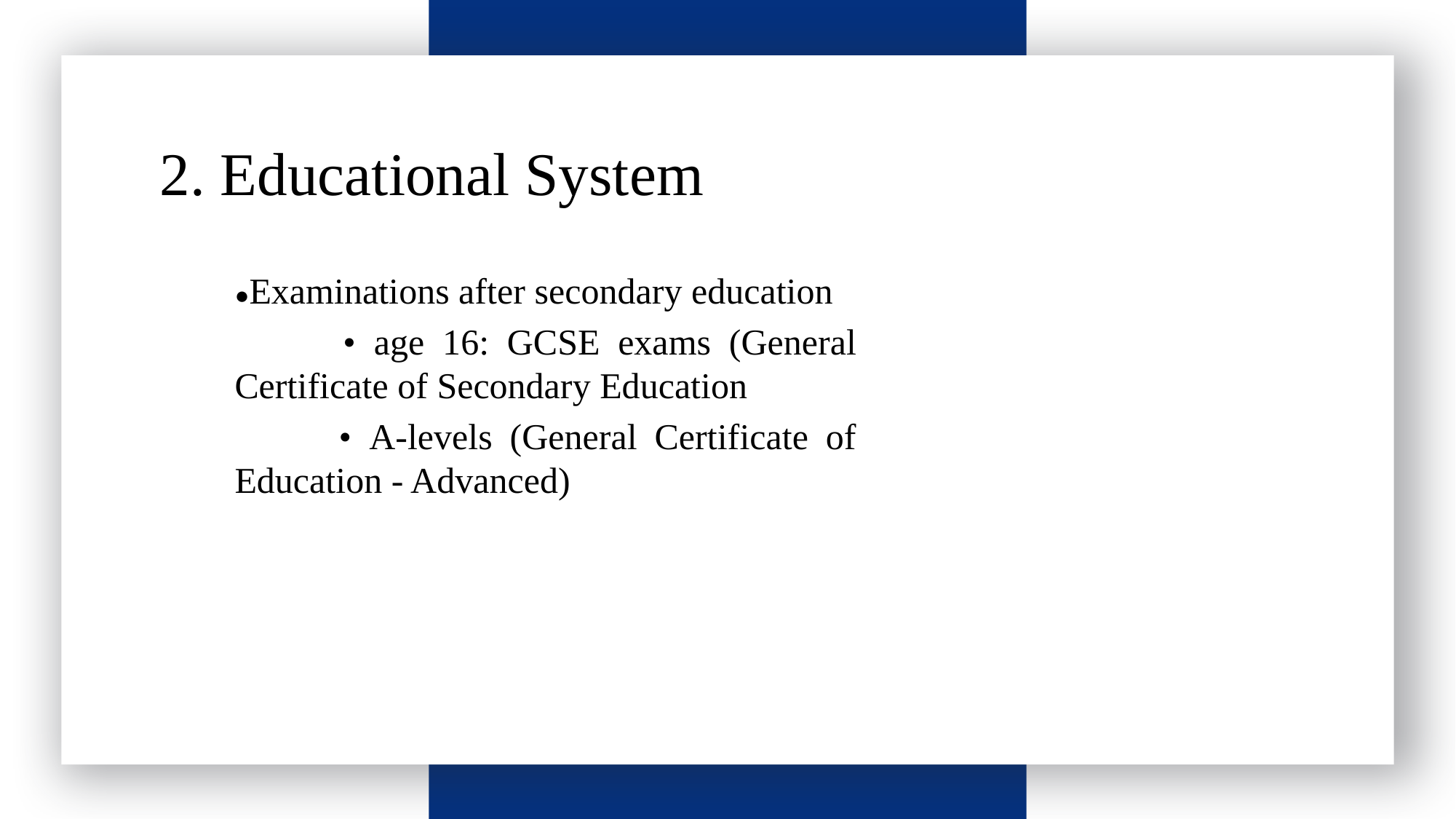

2. Educational System
●Examinations after secondary education
      • age 16: GCSE exams (General Certificate of Secondary Education
      • A-levels (General Certificate of Education - Advanced)